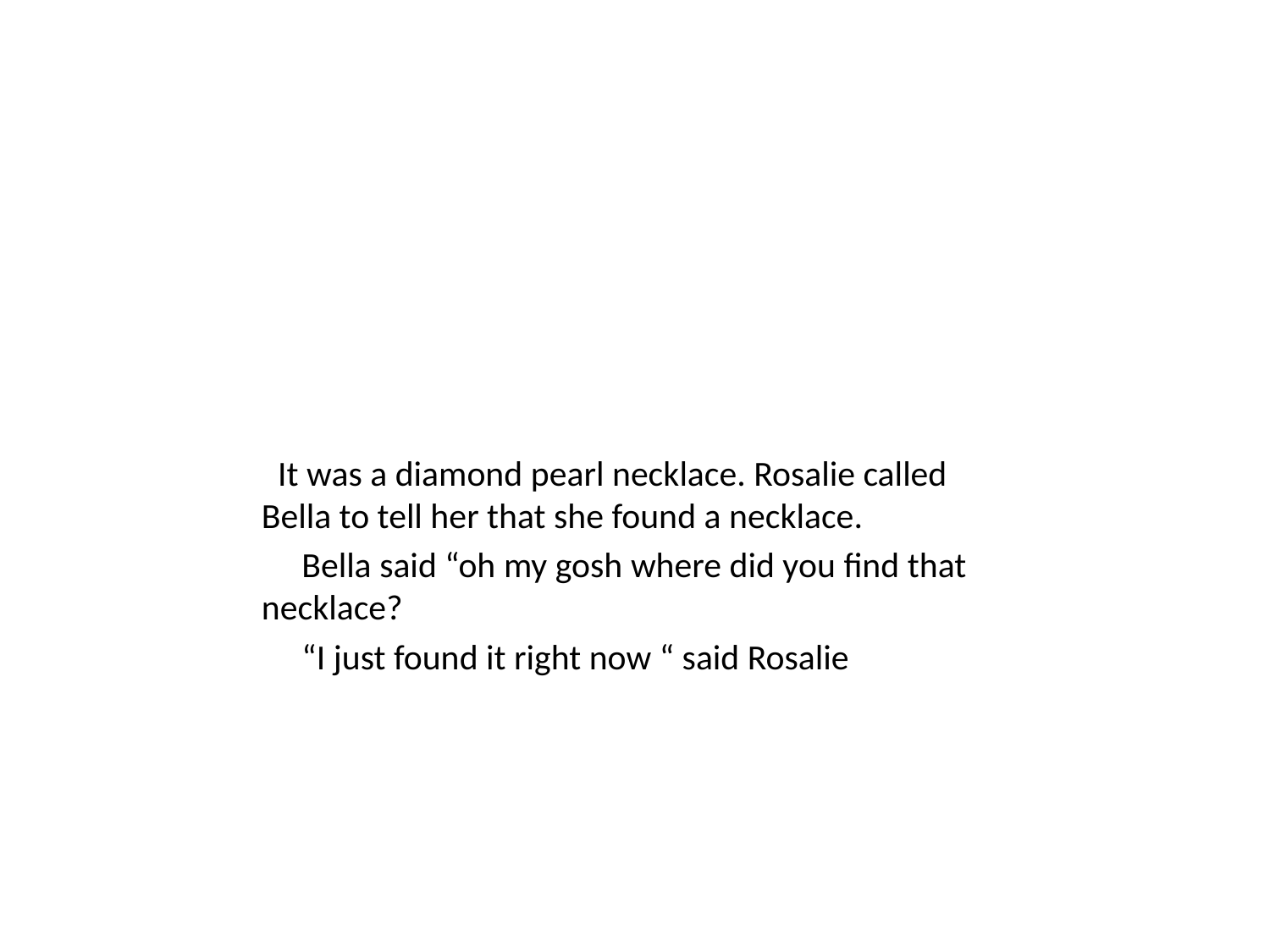

It was a diamond pearl necklace. Rosalie called Bella to tell her that she found a necklace.
     Bella said “oh my gosh where did you find that necklace?
     “I just found it right now “ said Rosalie